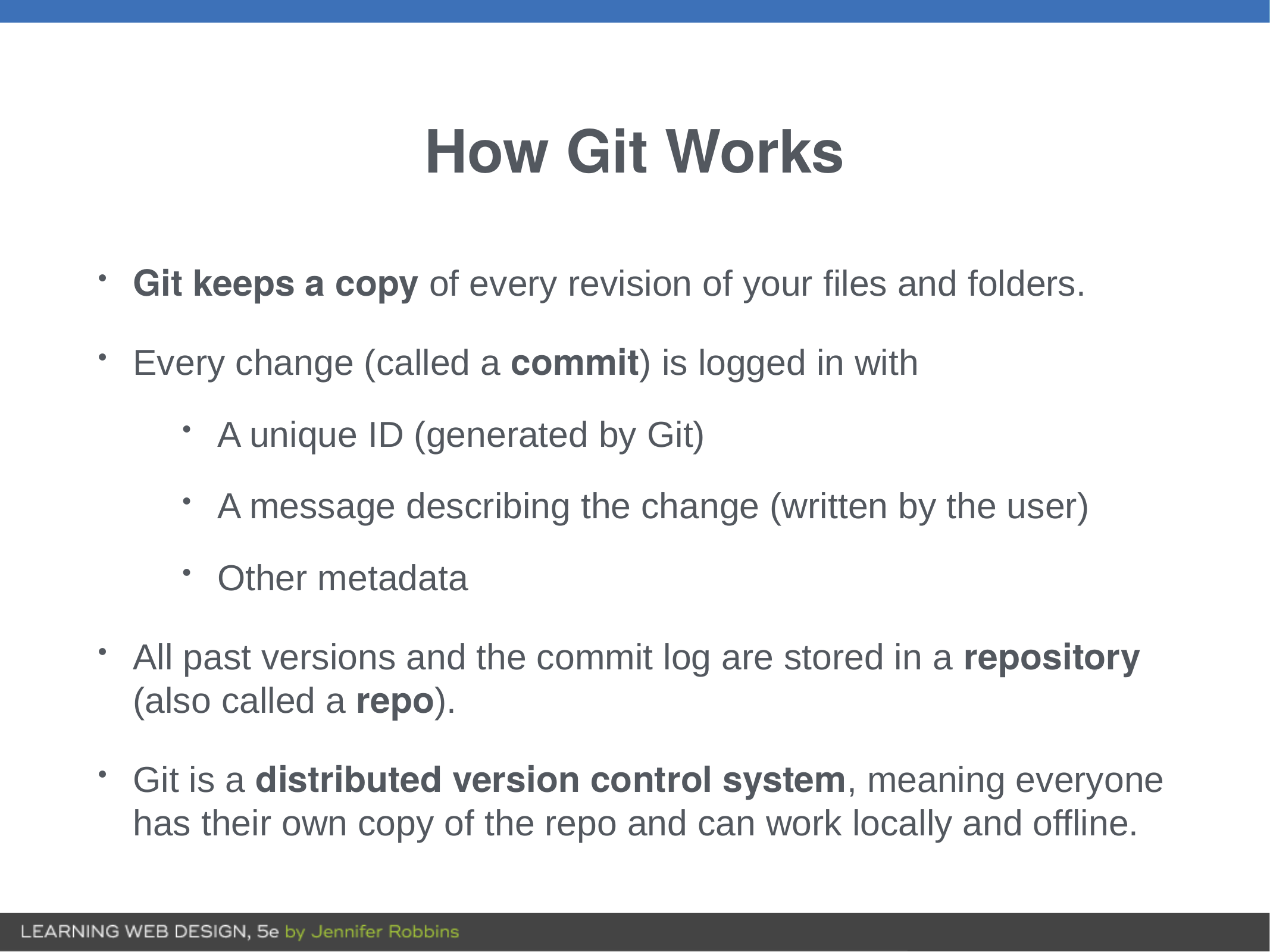

# How Git Works
Git keeps a copy of every revision of your files and folders.
Every change (called a commit) is logged in with
A unique ID (generated by Git)
A message describing the change (written by the user)
Other metadata
All past versions and the commit log are stored in a repository (also called a repo).
Git is a distributed version control system, meaning everyone has their own copy of the repo and can work locally and offline.